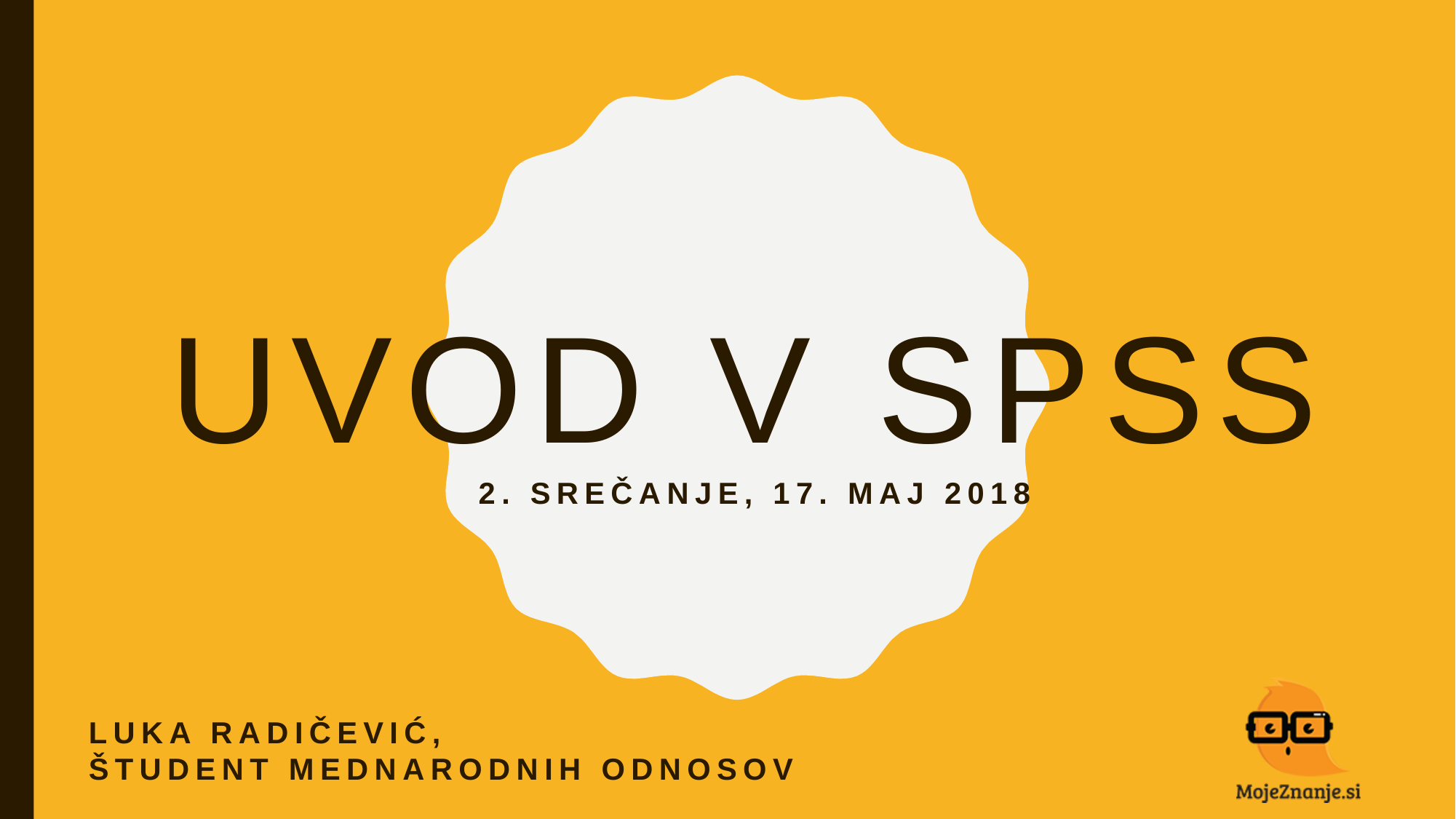

# Uvod v SPSS
2. srečanje, 17. maj 2018
Luka radičević,
študent mednarodnih odnosov